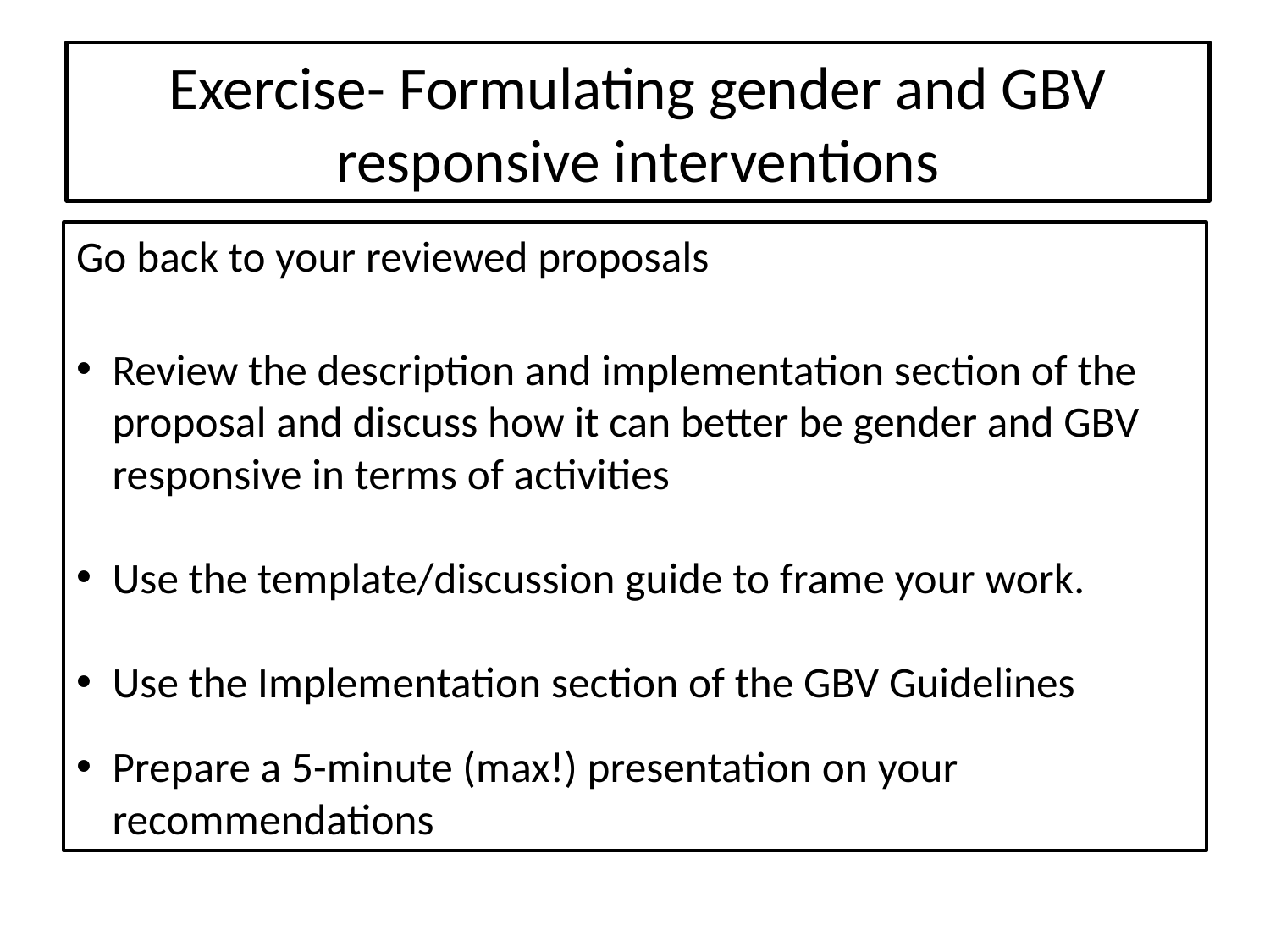

# Exercise- Formulating gender and GBV responsive interventions
Go back to your reviewed proposals

Review the description and implementation section of the proposal and discuss how it can better be gender and GBV responsive in terms of activities

Use the template/discussion guide to frame your work.

Use the Implementation section of the GBV Guidelines

Prepare a 5-minute (max!) presentation on your recommendations